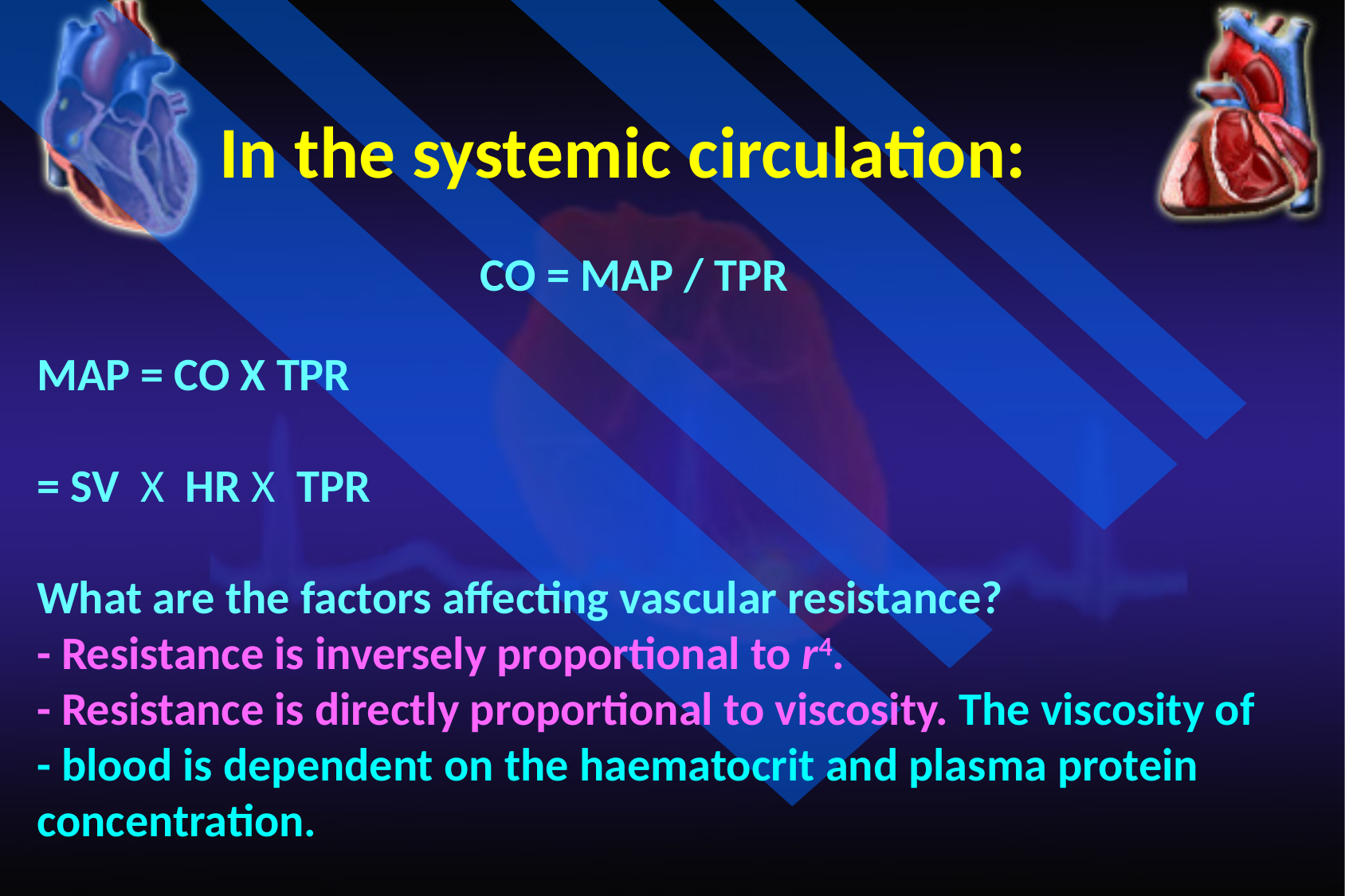

In the systemic circulation:
CO = MAP / TPR
MAP = CO X TPR

= SV  X  HR X  TPR

What are the factors affecting vascular resistance?
- Resistance is inversely proportional to r4.
- Resistance is directly proportional to viscosity. The viscosity of - blood is dependent on the haematocrit and plasma protein concentration.